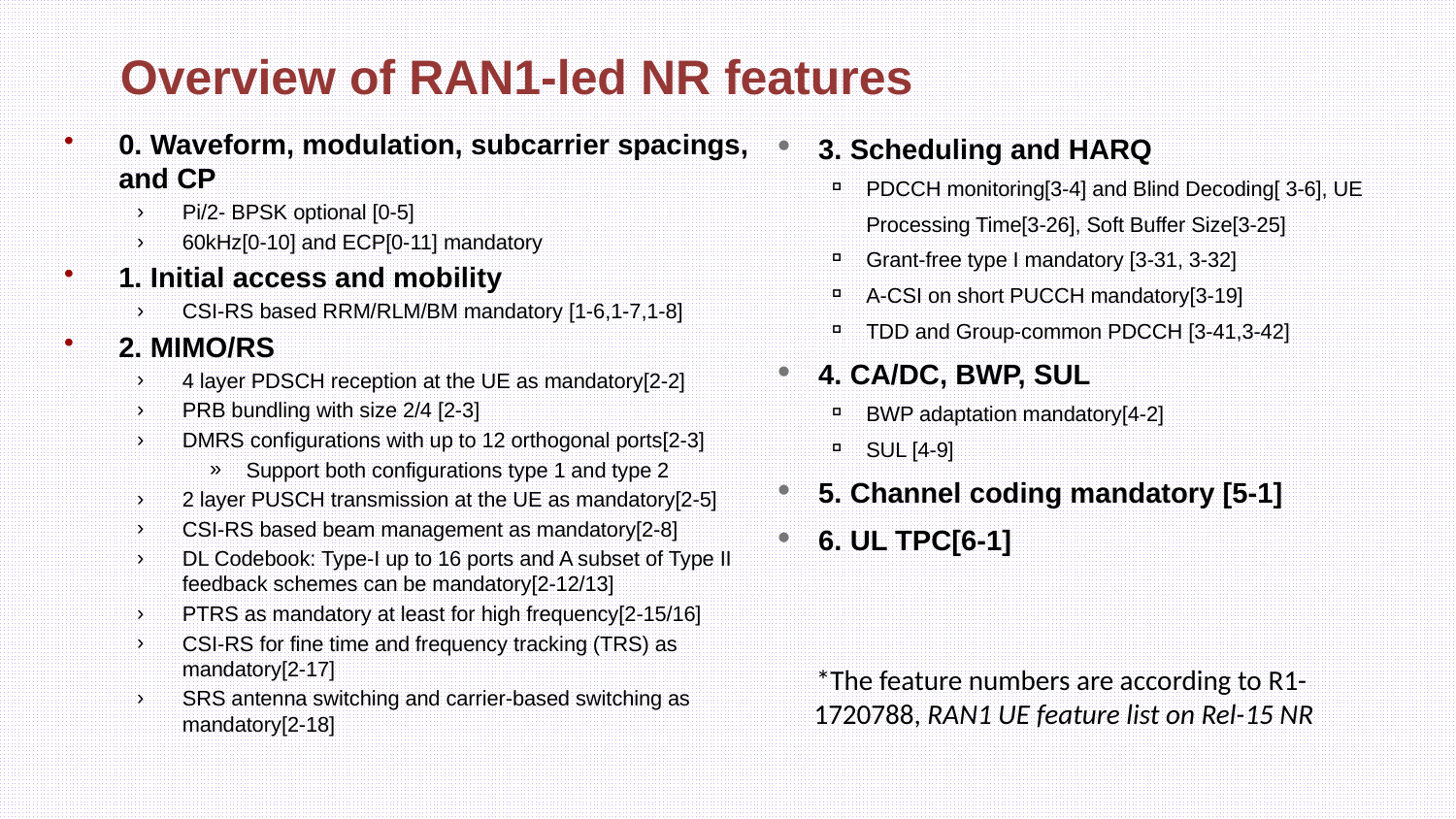

# Overview of RAN1-led NR features
3. Scheduling and HARQ
PDCCH monitoring[3-4] and Blind Decoding[ 3-6], UE Processing Time[3-26], Soft Buffer Size[3-25]
Grant-free type I mandatory [3-31, 3-32]
A-CSI on short PUCCH mandatory[3-19]
TDD and Group-common PDCCH [3-41,3-42]
4. CA/DC, BWP, SUL
BWP adaptation mandatory[4-2]
SUL [4-9]
5. Channel coding mandatory [5-1]
6. UL TPC[6-1]
0. Waveform, modulation, subcarrier spacings, and CP
Pi/2- BPSK optional [0-5]
60kHz[0-10] and ECP[0-11] mandatory
1. Initial access and mobility
CSI-RS based RRM/RLM/BM mandatory [1-6,1-7,1-8]
2. MIMO/RS
4 layer PDSCH reception at the UE as mandatory[2-2]
PRB bundling with size 2/4 [2-3]
DMRS configurations with up to 12 orthogonal ports[2-3]
Support both configurations type 1 and type 2
2 layer PUSCH transmission at the UE as mandatory[2-5]
CSI-RS based beam management as mandatory[2-8]
DL Codebook: Type-I up to 16 ports and A subset of Type II feedback schemes can be mandatory[2-12/13]
PTRS as mandatory at least for high frequency[2-15/16]
CSI-RS for fine time and frequency tracking (TRS) as mandatory[2-17]
SRS antenna switching and carrier-based switching as mandatory[2-18]

         *The feature numbers are according to R1-1720788, RAN1 UE feature list on Rel-15 NR